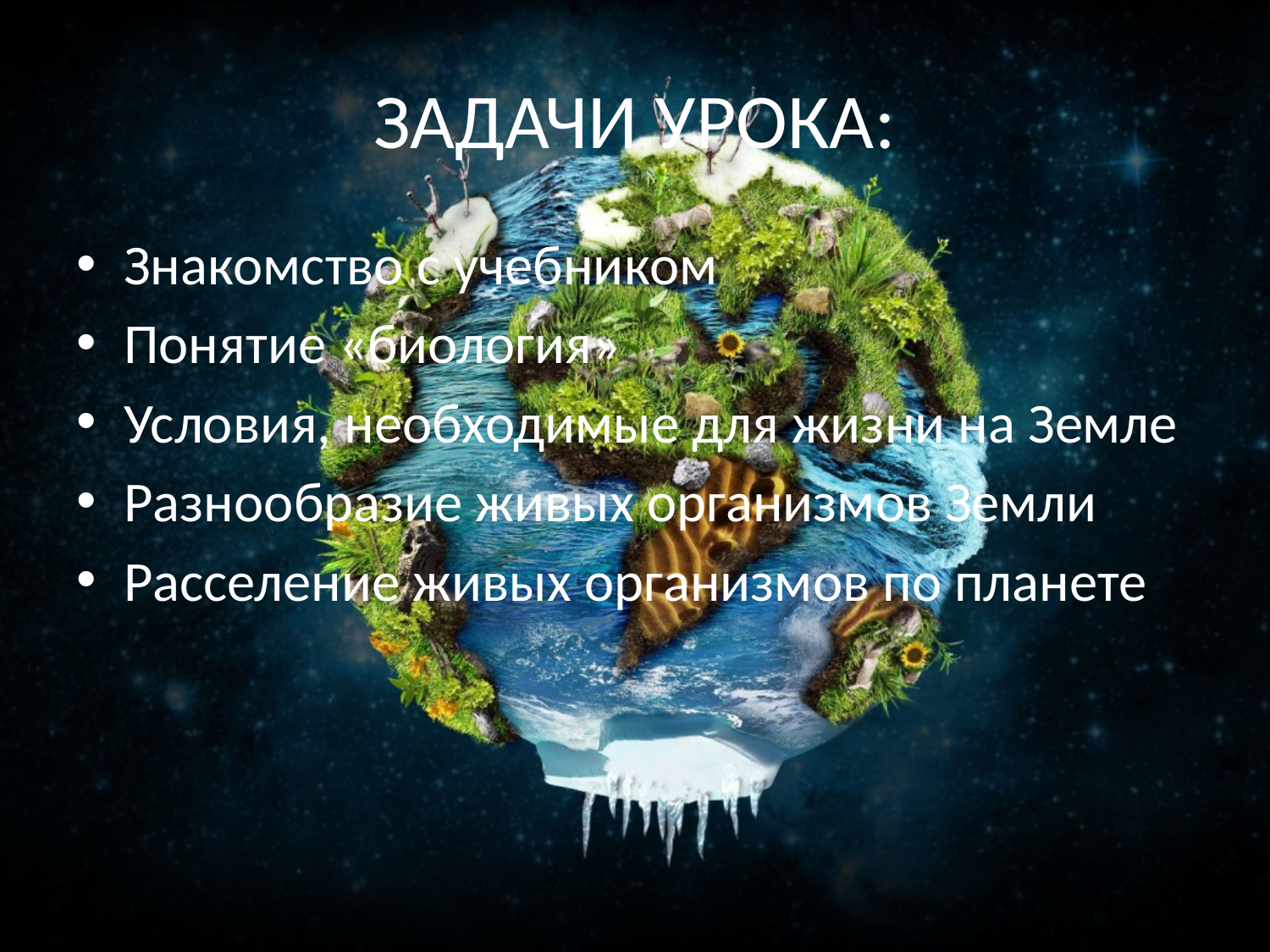

# ЗАДАЧИ УРОКА:
Знакомство с учебником
Понятие «биология»
Условия, необходимые для жизни на Земле
Разнообразие живых организмов Земли
Расселение живых организмов по планете